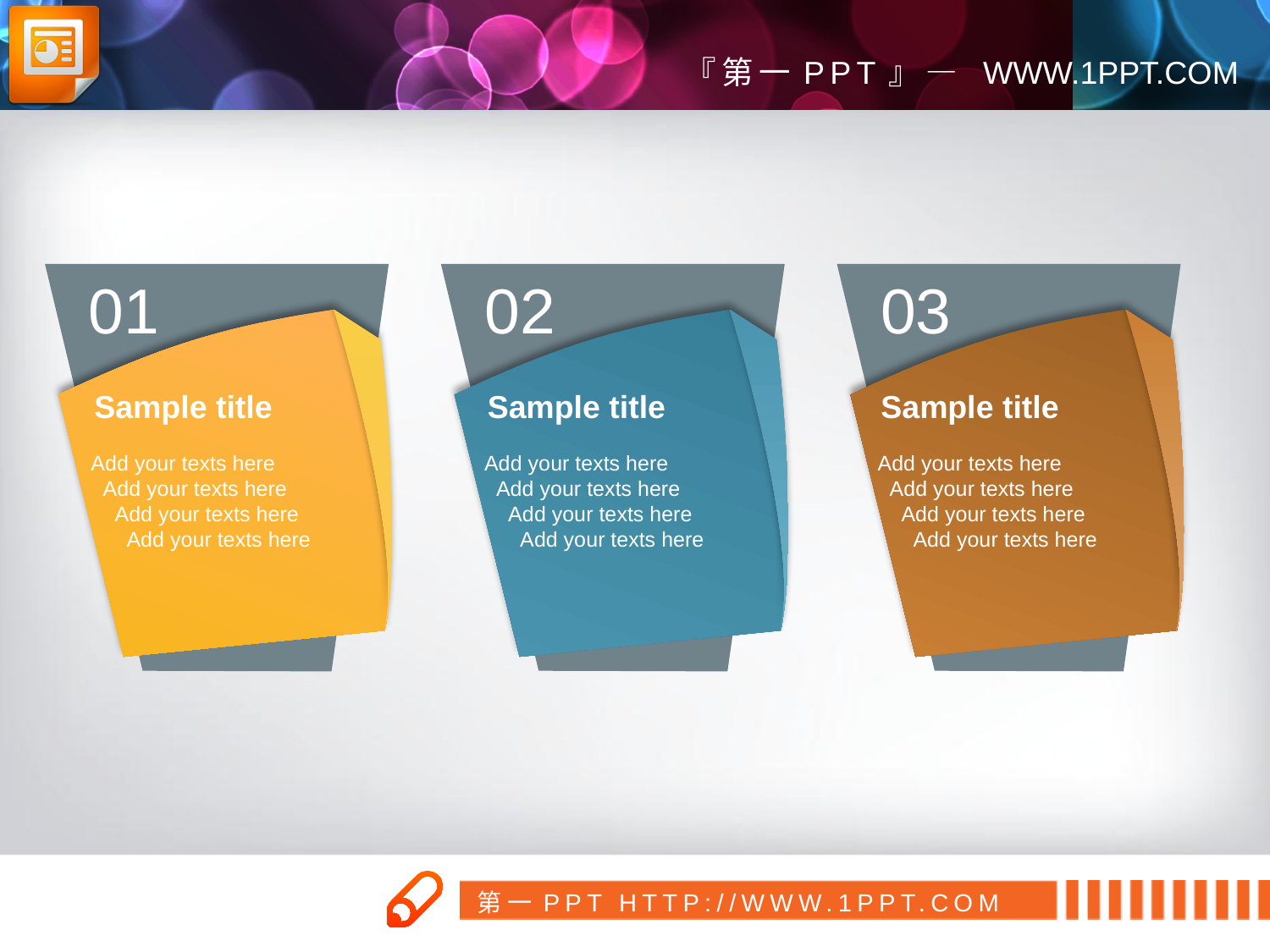

01

Sample title
Add your texts here
  Add your texts here
    Add your texts here
      Add your texts here

02

Sample title
Add your texts here
  Add your texts here
    Add your texts here
      Add your texts here

03

Sample title
Add your texts here
  Add your texts here
    Add your texts here
      Add your texts here